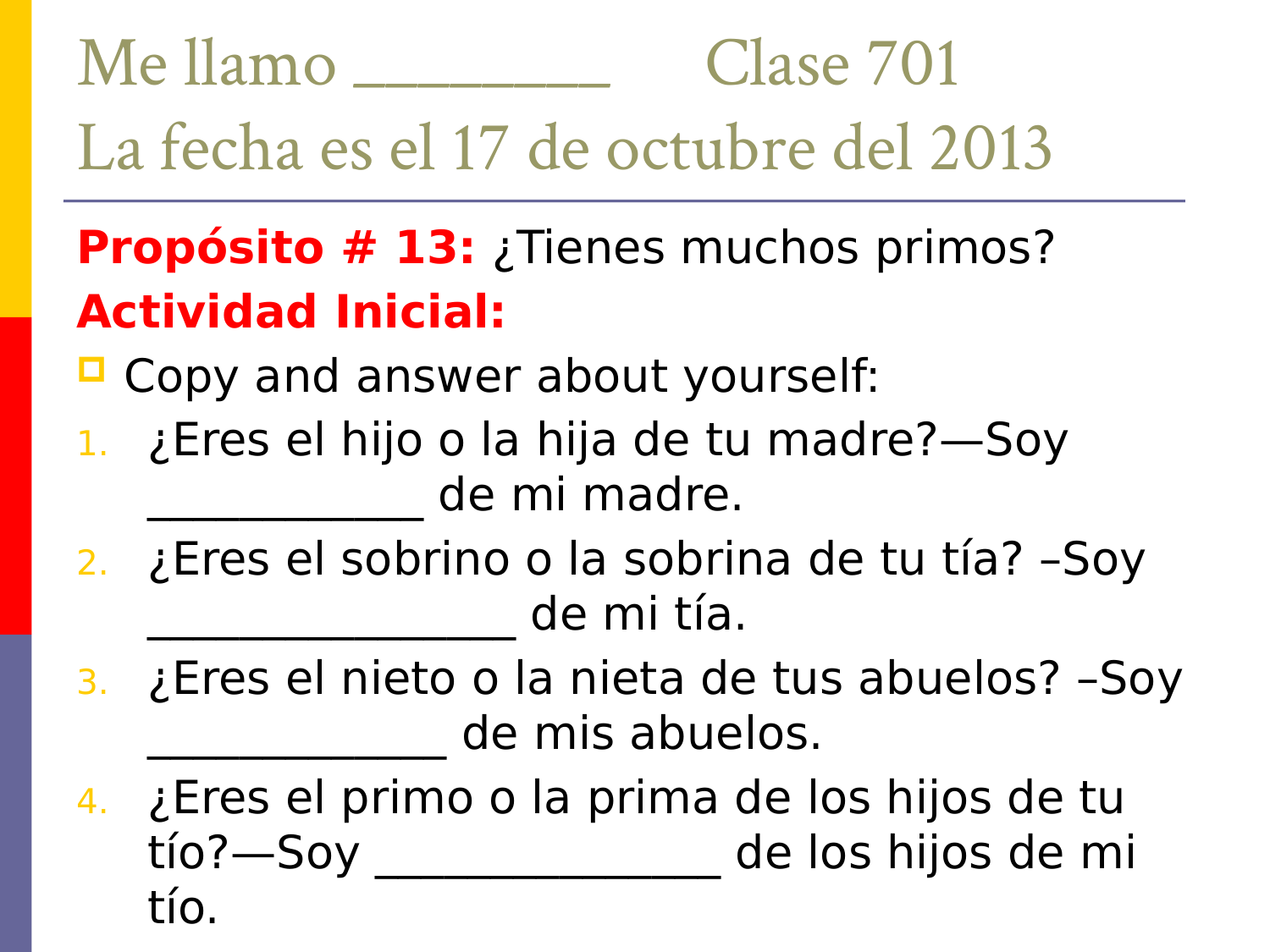

# Me llamo ________      Clase 701 La fecha es el 17 de octubre del 2013
Propósito # 13: ¿Tienes muchos primos?
Actividad Inicial:
Copy and answer about yourself:
¿Eres el hijo o la hija de tu madre?—Soy ____________ de mi madre.
¿Eres el sobrino o la sobrina de tu tía? –Soy ________________ de mi tía.
¿Eres el nieto o la nieta de tus abuelos? –Soy _____________ de mis abuelos.
¿Eres el primo o la prima de los hijos de tu tío?—Soy _______________ de los hijos de mi tío.